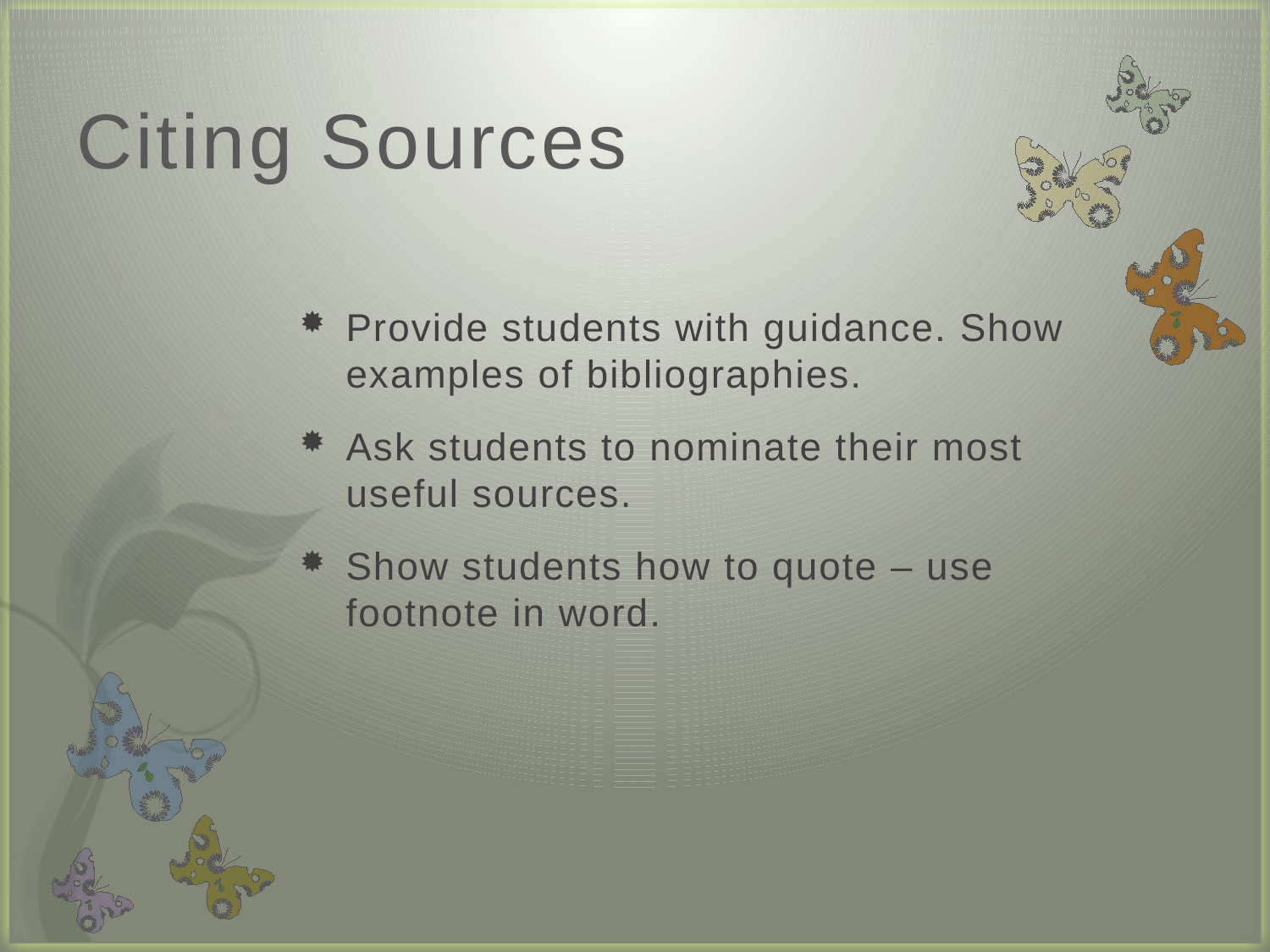

# Citing Sources
Provide students with guidance. Show examples of bibliographies.
Ask students to nominate their most useful sources.
Show students how to quote – use footnote in word.